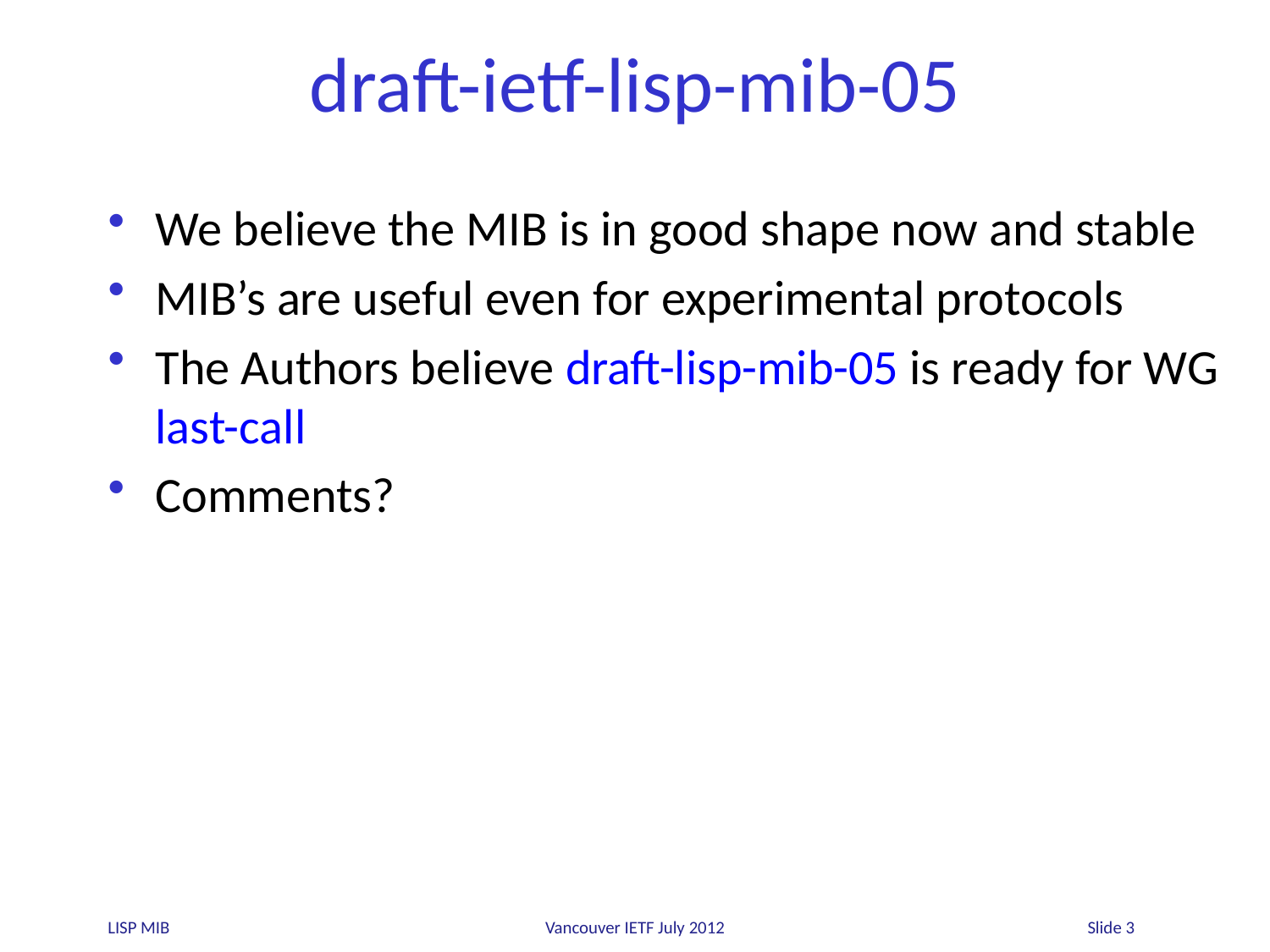

# draft-ietf-lisp-mib-05
We believe the MIB is in good shape now and stable
MIB’s are useful even for experimental protocols
The Authors believe draft-lisp-mib-05 is ready for WG last-call
Comments?

LISP MIB
Vancouver IETF July 2012
Slide 3